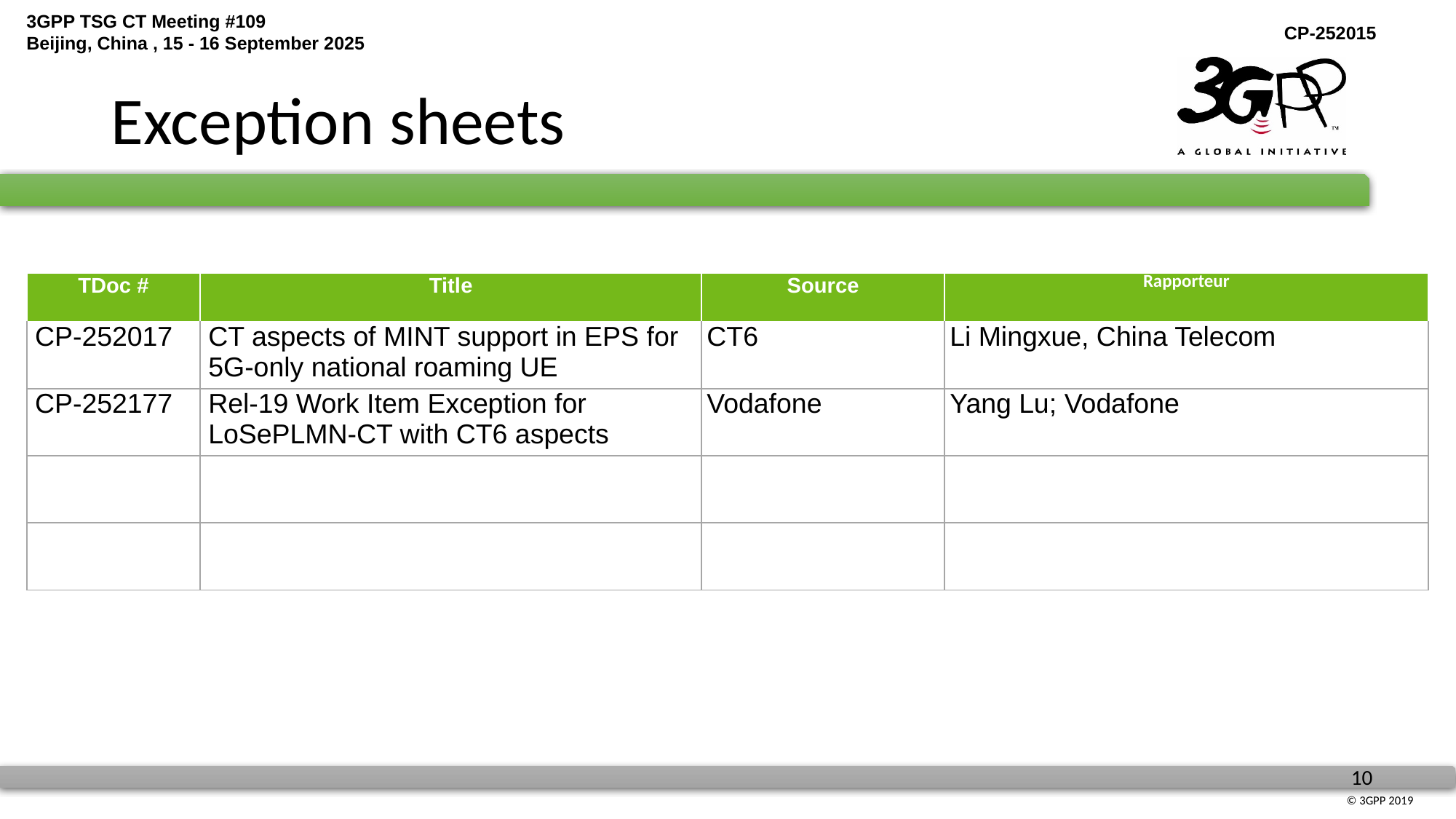

# Exception sheets
| TDoc # | Title | Source | Rapporteur |
| --- | --- | --- | --- |
| CP-252017 | CT aspects of MINT support in EPS for 5G-only national roaming UE | CT6 | Li Mingxue, China Telecom |
| CP-252177 | Rel-19 Work Item Exception for LoSePLMN-CT with CT6 aspects | Vodafone | Yang Lu; Vodafone |
|  |  |  |  |
|  |  |  |  |